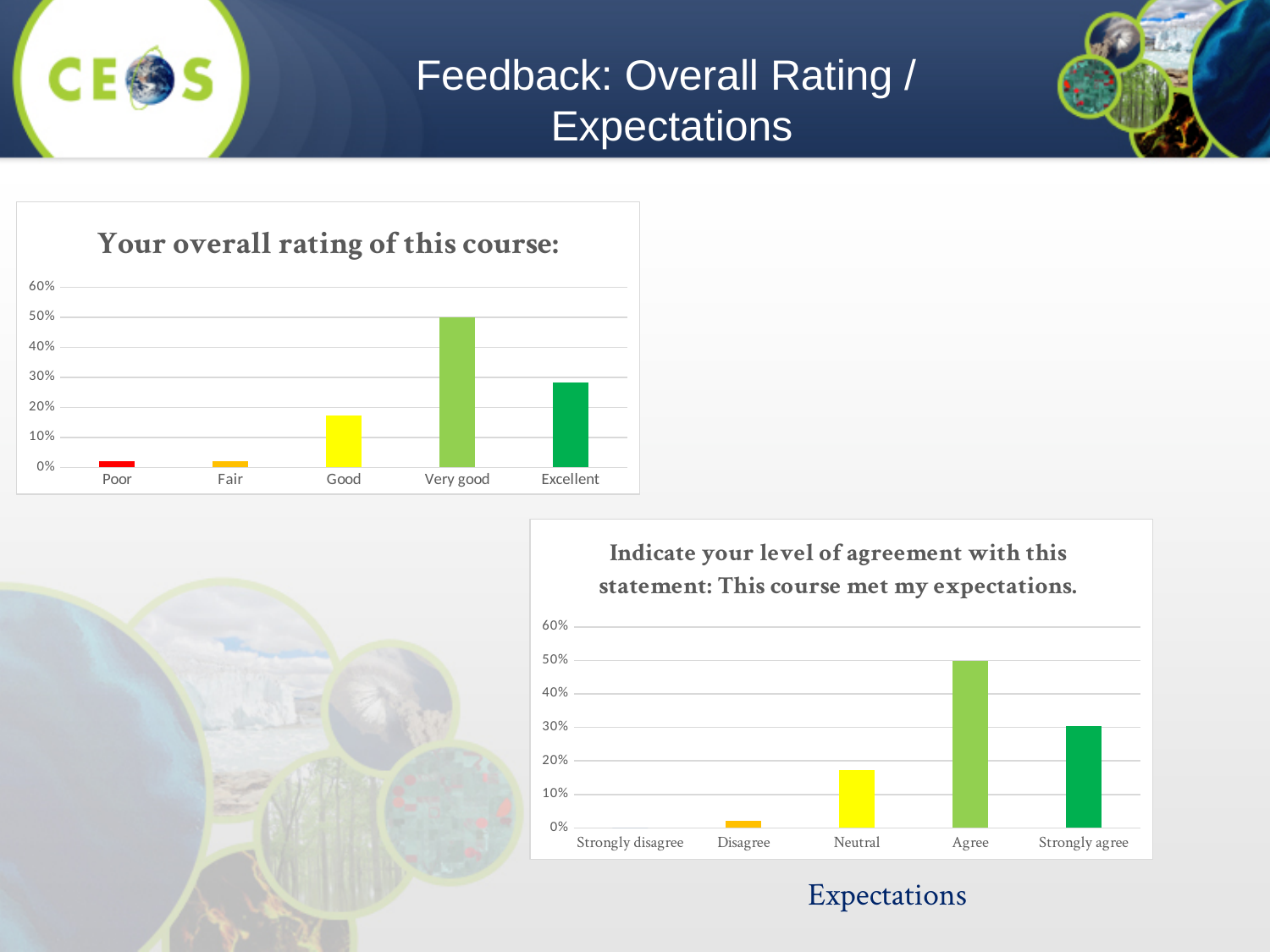

Feedback: Overall Rating /
Expectations

### Chart:

| Category |  |
|---|---|
| Poor | 0.02173913043478261 |
| Fair | 0.02173913043478261 |
| Good | 0.1739130434782622 |
| Very good | 0.5 |
| Excellent | 0.28260869565217517 |

### Chart:

| Category |  |
|---|---|
| Strongly disagree | 0.0 |
| Disagree | 0.02173913043478261 |
| Neutral | 0.1739130434782622 |
| Agree | 0.5 |
| Strongly agree | 0.3043478260869568 |
Expectations